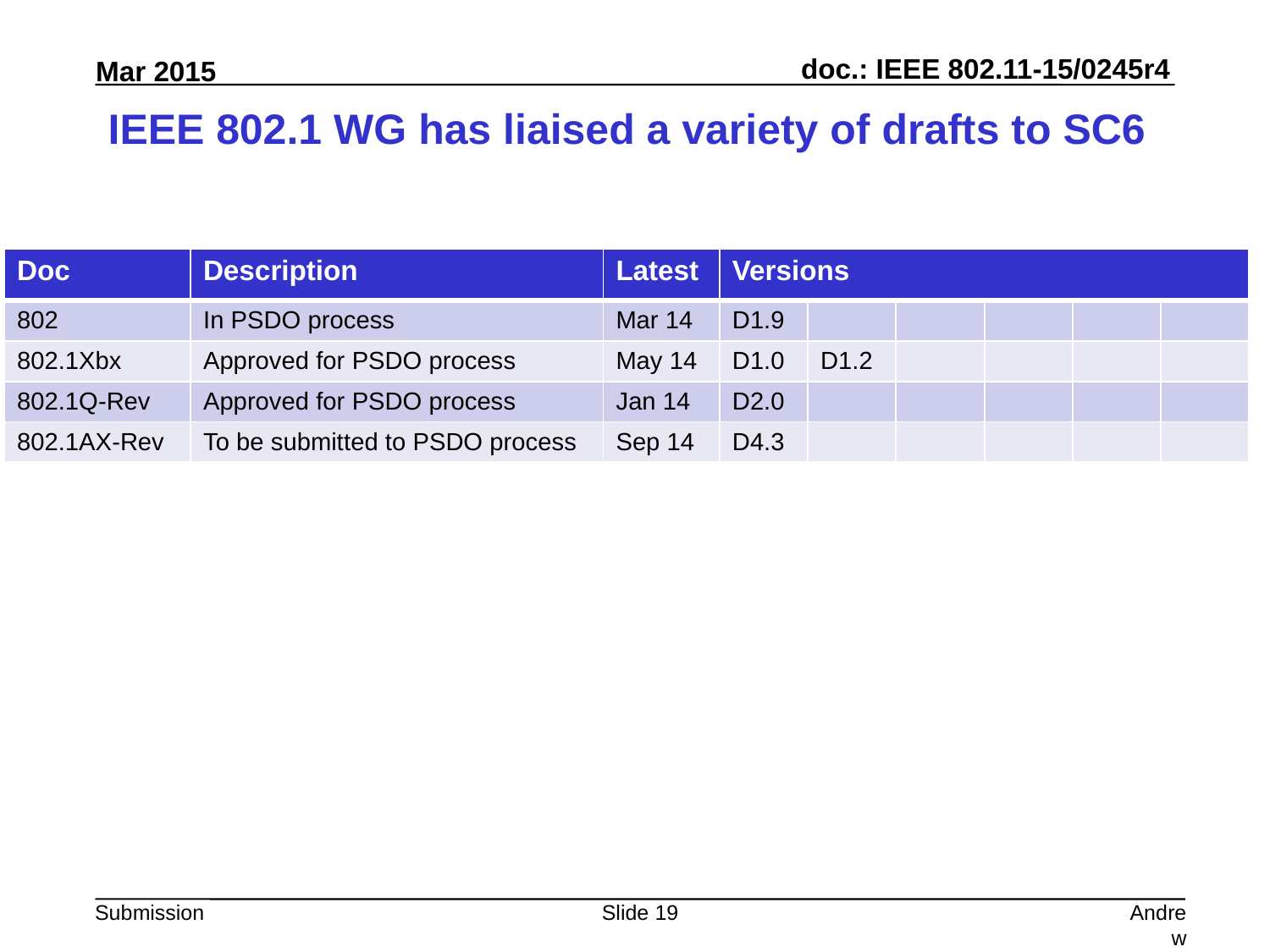

# IEEE 802.1 WG has liaised a variety of drafts to SC6
| Doc | Description | Latest | Versions |  |  |  |  |  |
| --- | --- | --- | --- | --- | --- | --- | --- | --- |
| 802 | In PSDO process | Mar 14 | D1.9 |  |  |  |  |  |
| 802.1Xbx | Approved for PSDO process | May 14 | D1.0 | D1.2 |  |  |  |  |
| 802.1Q-Rev | Approved for PSDO process | Jan 14 | D2.0 |  |  |  |  |  |
| 802.1AX-Rev | To be submitted to PSDO process | Sep 14 | D4.3 |  |  |  |  |  |
Slide 19
Andrew Myles, Cisco